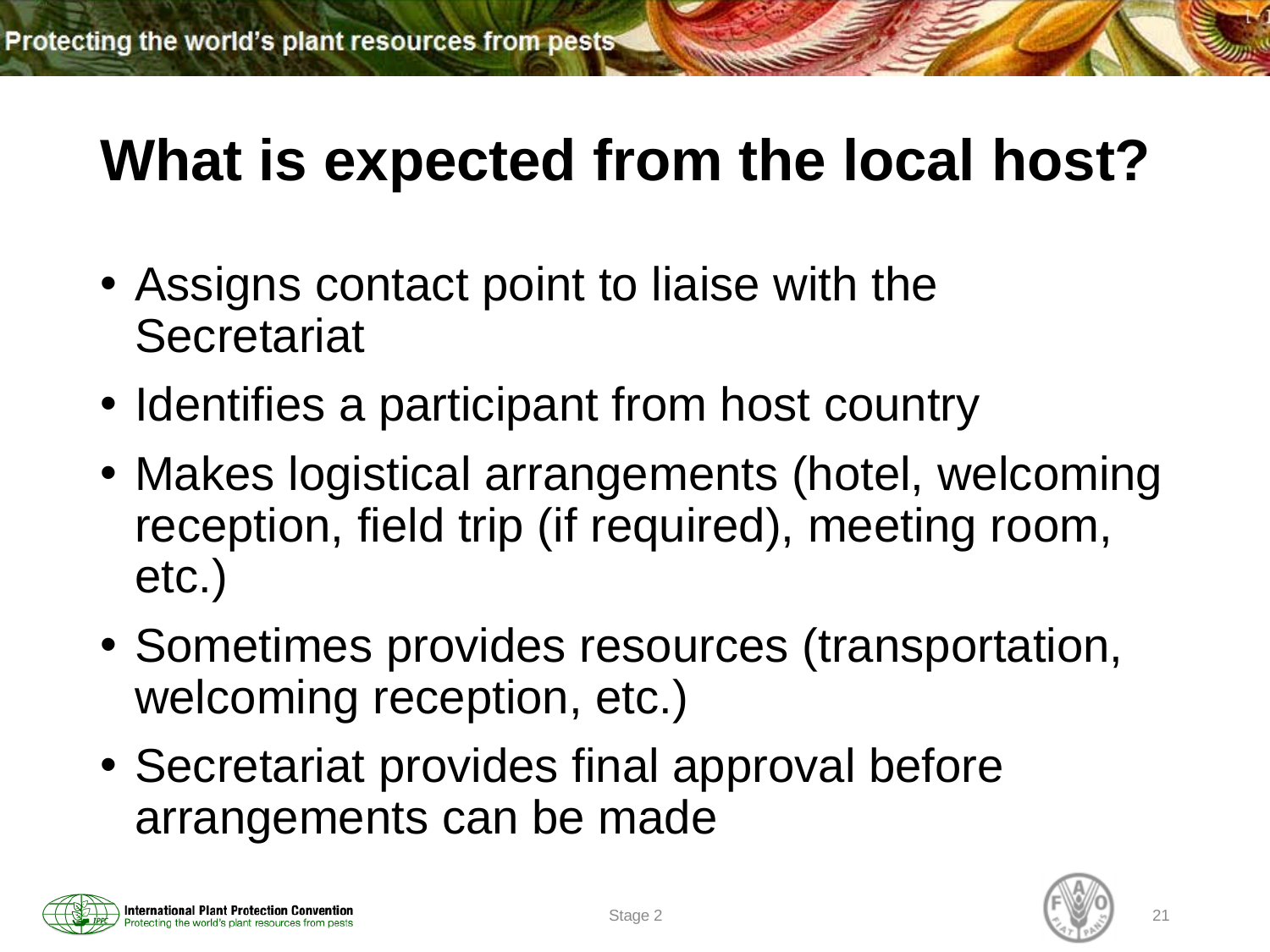

# What is expected from the local host?
Assigns contact point to liaise with the Secretariat
Identifies a participant from host country
Makes logistical arrangements (hotel, welcoming reception, field trip (if required), meeting room, etc.)
Sometimes provides resources (transportation, welcoming reception, etc.)
Secretariat provides final approval before arrangements can be made
Stage 2
21